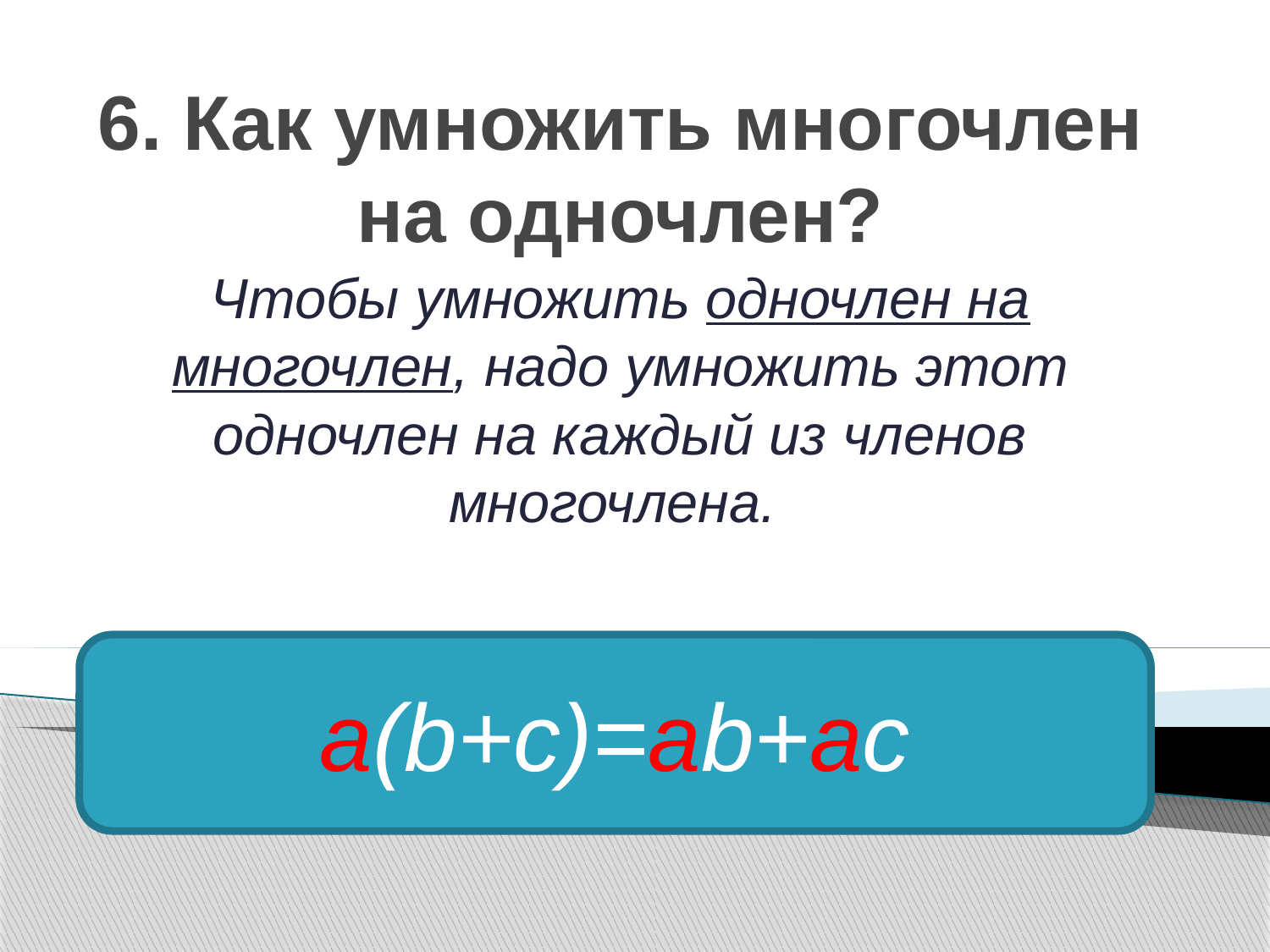

# 6. Как умножить многочлен на одночлен?
Чтобы умножить одночлен на многочлен, надо умножить этот одночлен на каждый из членов многочлена.
a(b+c)=ab+ac